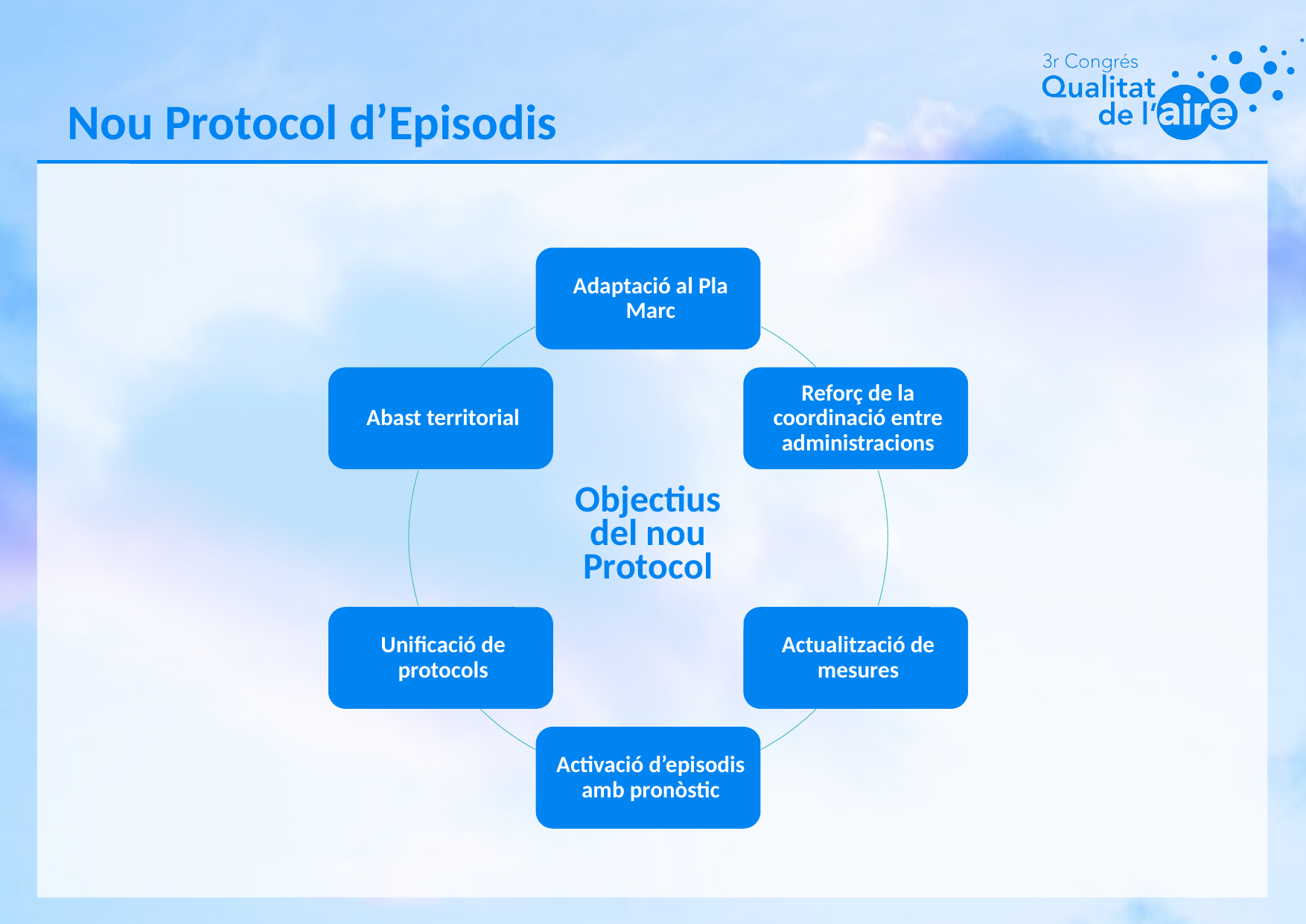

Nou Protocol d’Episodis
Adaptació al Pla Marc
Reforç de la coordinació entre administracions
Actualització de mesures
Activació d’episodis amb pronòstic
Unificació de protocols
Abast territorial
Objectius del nou Protocol